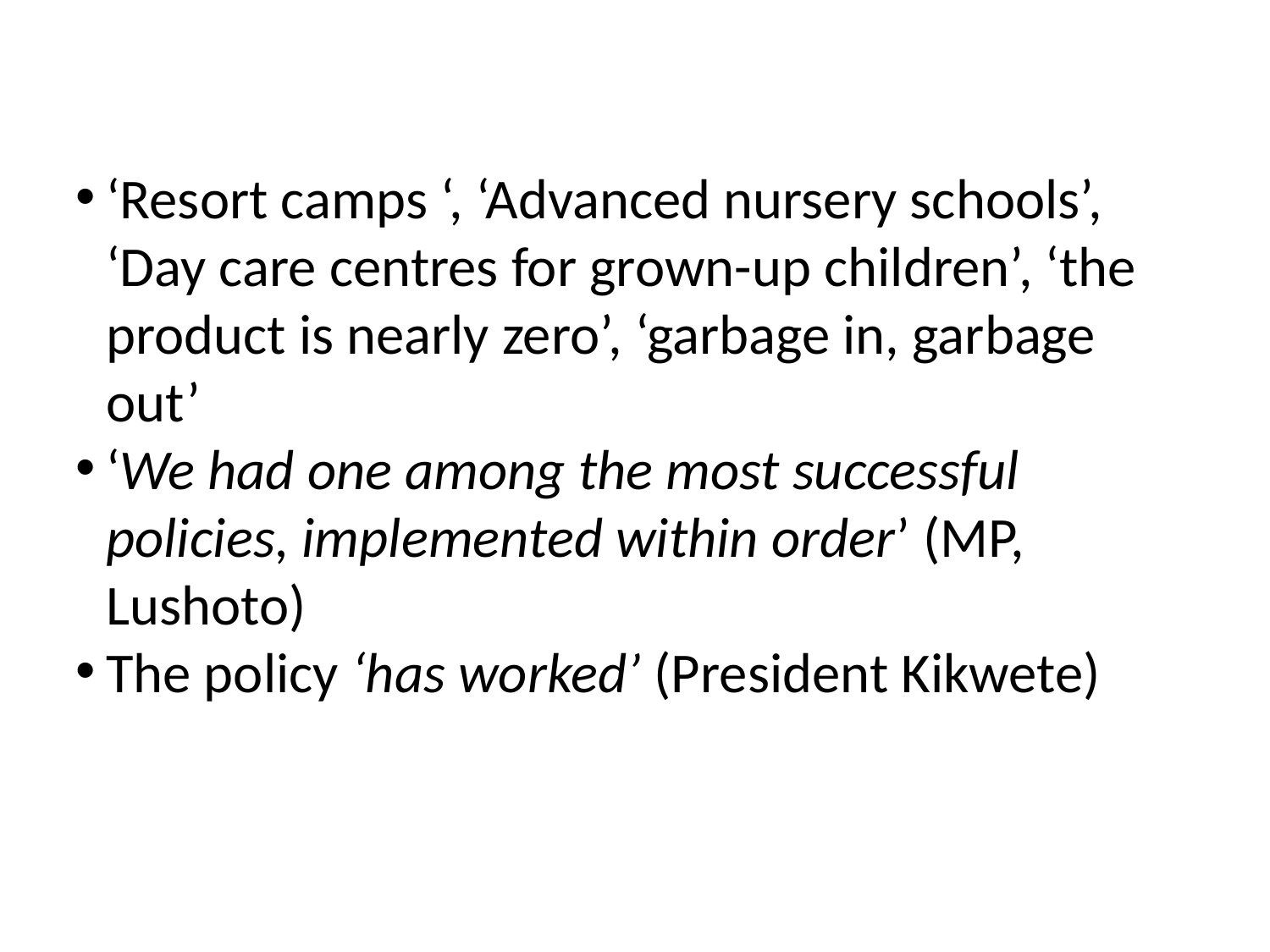

7
‘Resort camps ‘, ‘Advanced nursery schools’, ‘Day care centres for grown-up children’, ‘the product is nearly zero’, ‘garbage in, garbage out’
‘We had one among the most successful policies, implemented within order’ (MP, Lushoto)
The policy ‘has worked’ (President Kikwete)